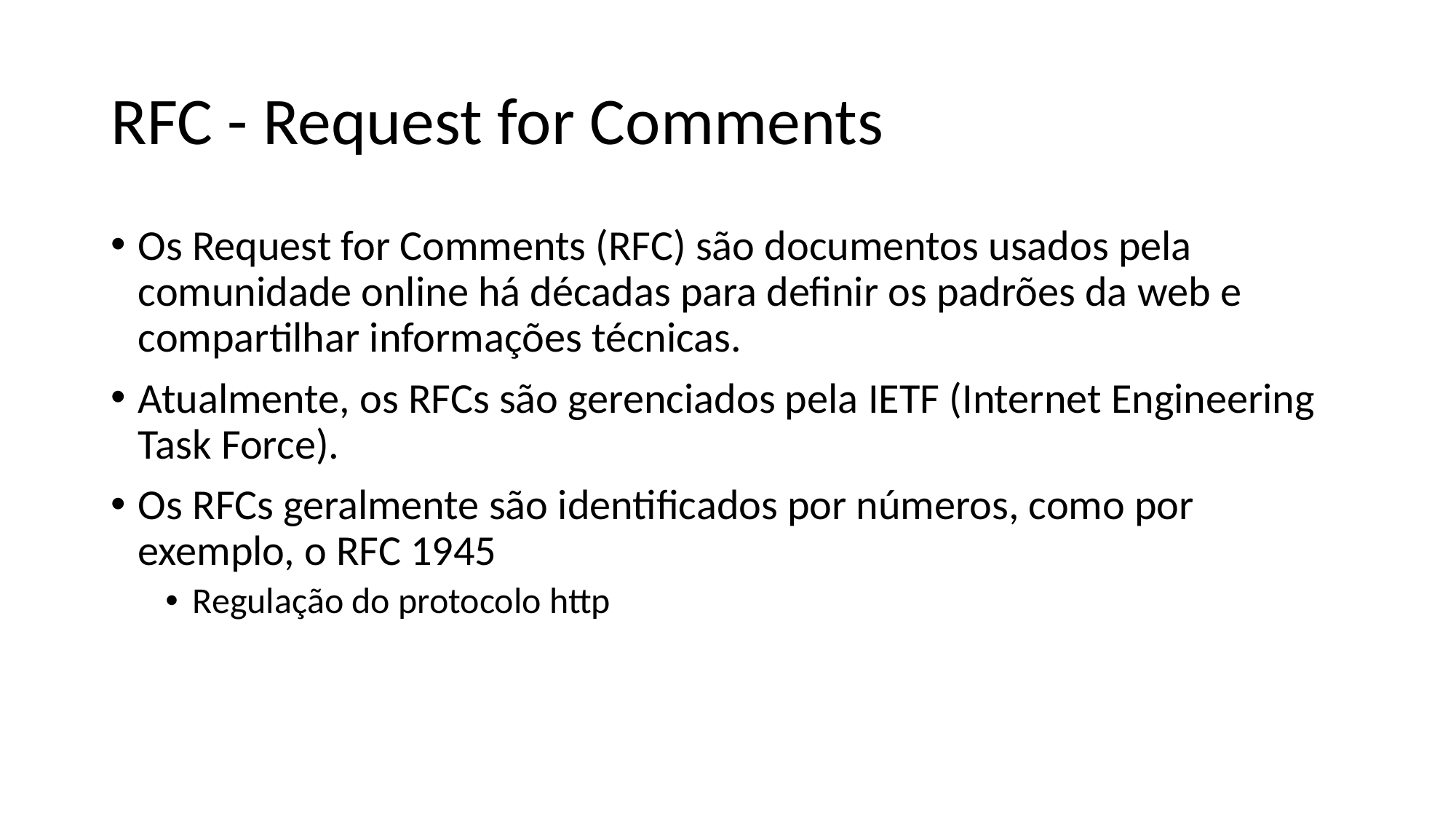

# RFC - Request for Comments
Os Request for Comments (RFC) são documentos usados pela comunidade online há décadas para definir os padrões da web e compartilhar informações técnicas.
Atualmente, os RFCs são gerenciados pela IETF (Internet Engineering Task Force).
Os RFCs geralmente são identificados por números, como por exemplo, o RFC 1945
Regulação do protocolo http